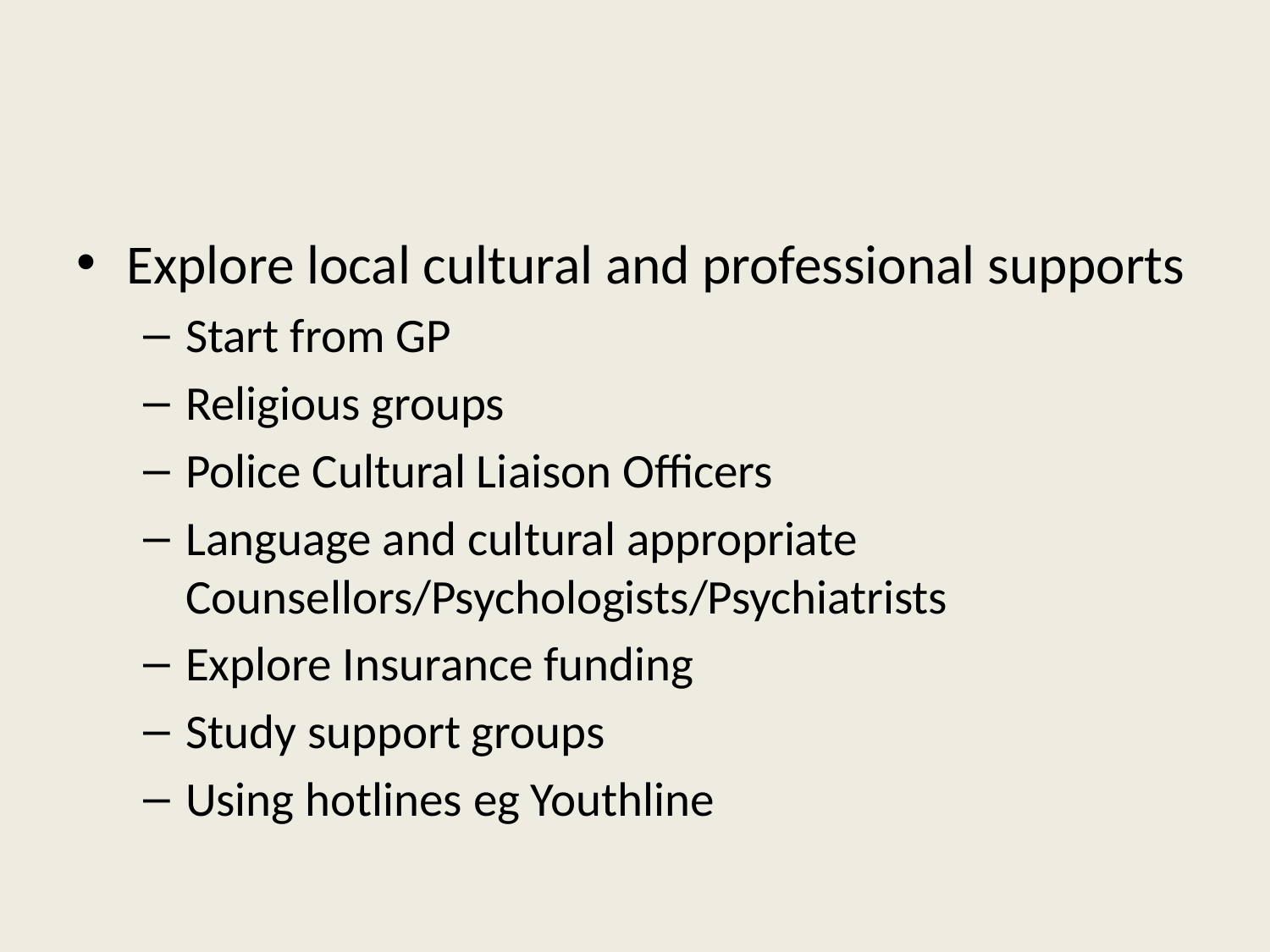

#
Explore local cultural and professional supports
Start from GP
Religious groups
Police Cultural Liaison Officers
Language and cultural appropriate Counsellors/Psychologists/Psychiatrists
Explore Insurance funding
Study support groups
Using hotlines eg Youthline